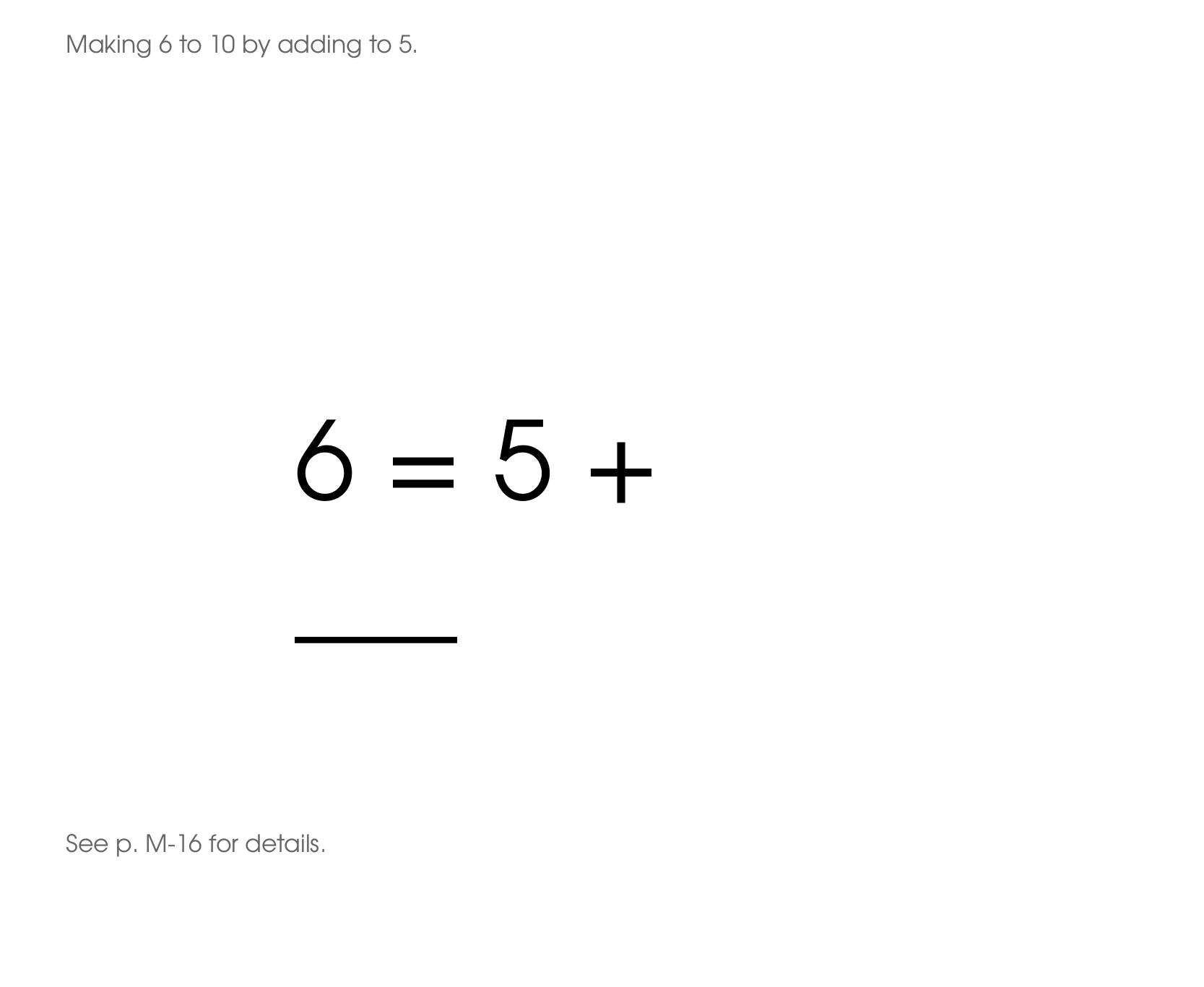

Making 6 to 10 by adding to 5.
6 = 5 + ___
See p. M-16 for details.